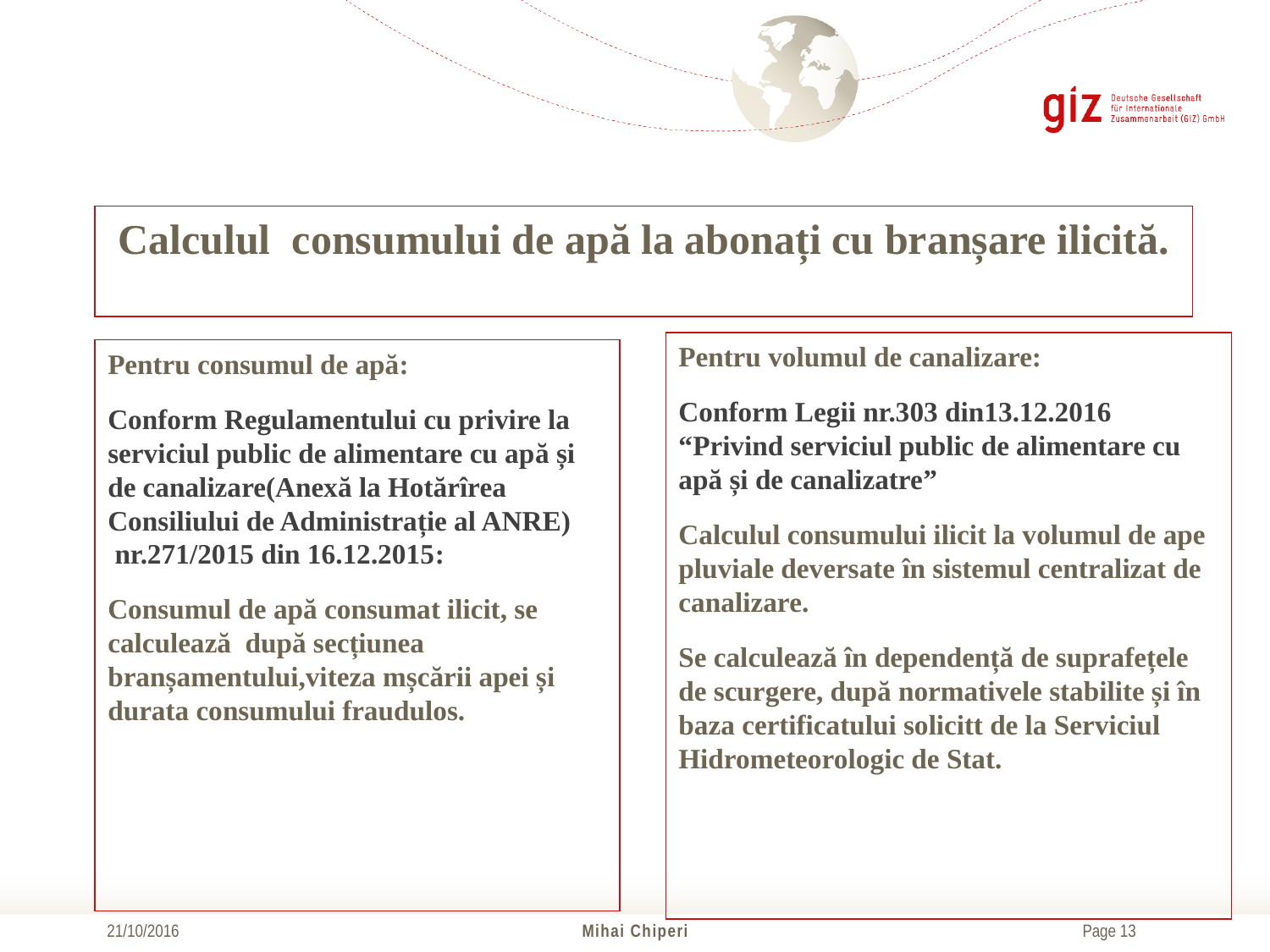

# Calculul  consumului de apă la abonați cu branșare ilicită.
Pentru volumul de canalizare:
Conform Legii nr.303 din13.12.2016 “Privind serviciul public de alimentare cu apă și de canalizatre”
Calculul consumului ilicit la volumul de ape pluviale deversate în sistemul centralizat de canalizare.
Se calculează în dependență de suprafețele de scurgere, după normativele stabilite și în baza certificatului solicitt de la Serviciul Hidrometeorologic de Stat.
Pentru consumul de apă:
Conform Regulamentului cu privire la serviciul public de alimentare cu apă și de canalizare(Anexă la Hotărîrea Consiliului de Administrație al ANRE)       nr.271/2015 din 16.12.2015:
Consumul de apă consumat ilicit, se calculează  după secțiunea branșamentului,viteza mșcării apei și durata consumului fraudulos.

21/10/2016
Mihai Chiperi